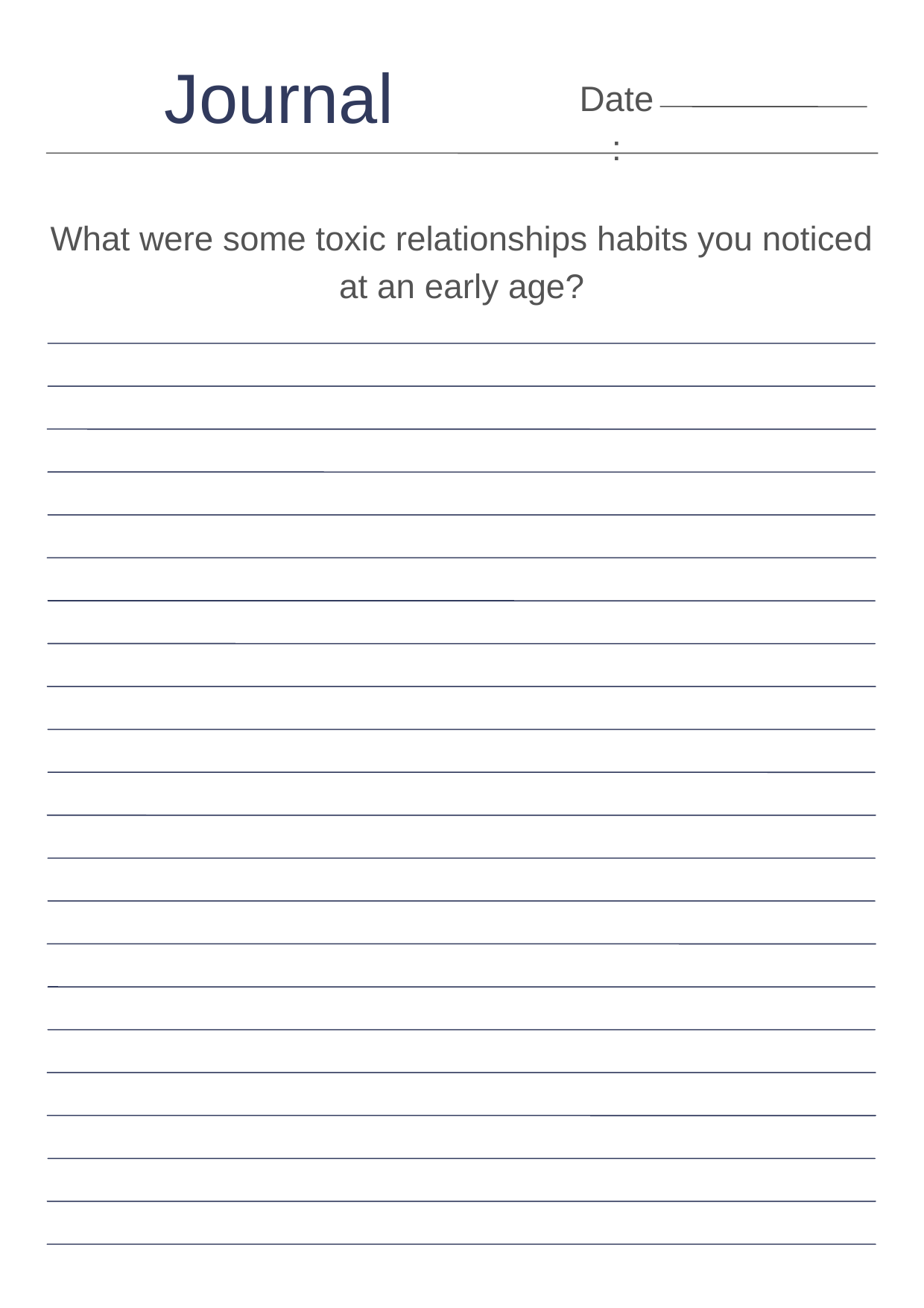

Journal
Date:

What were some toxic relationships habits you noticed at an early age?